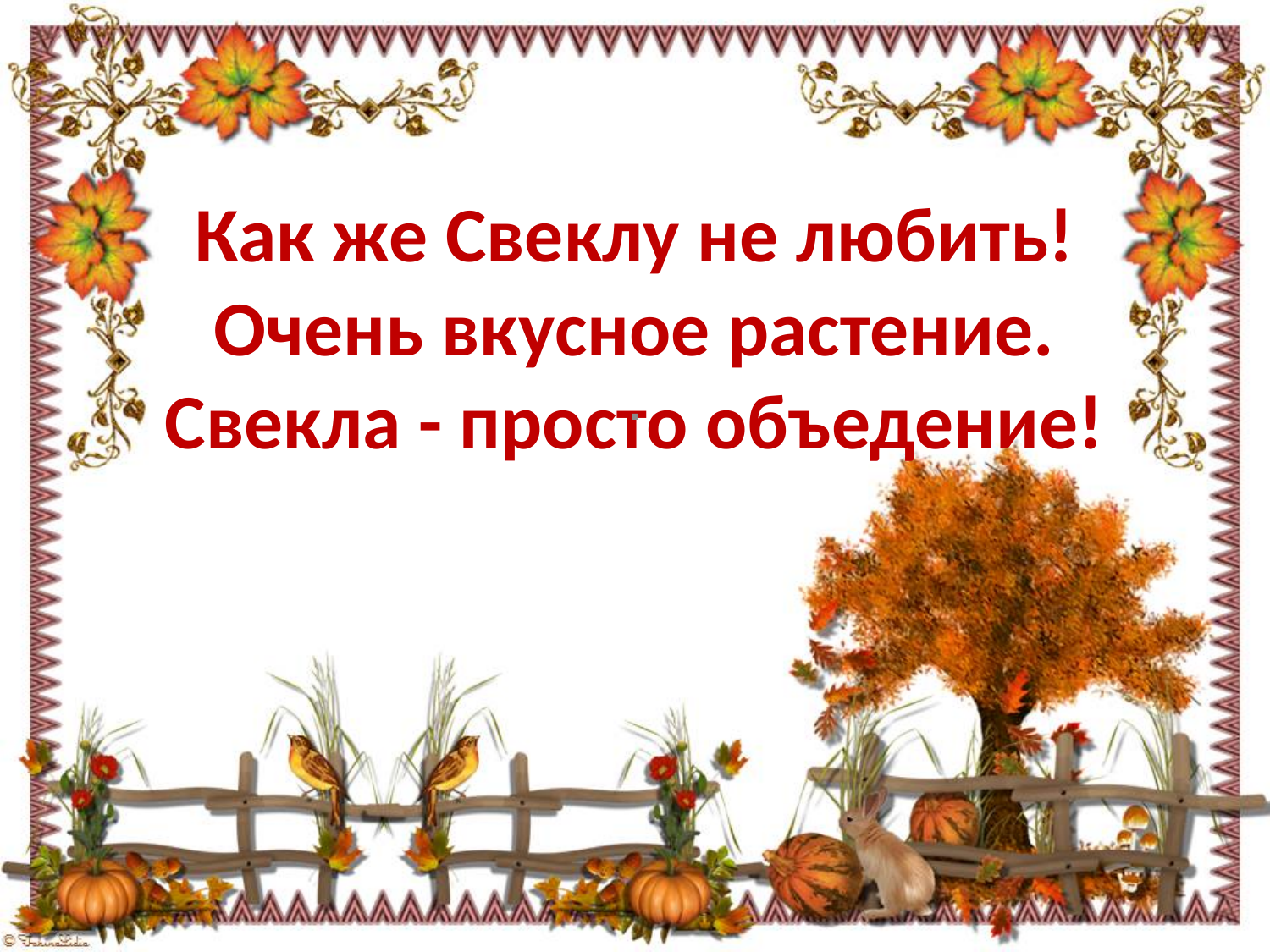

# Как же Свеклу не любить! Очень вкусное растение. Свекла - просто объедение!
.